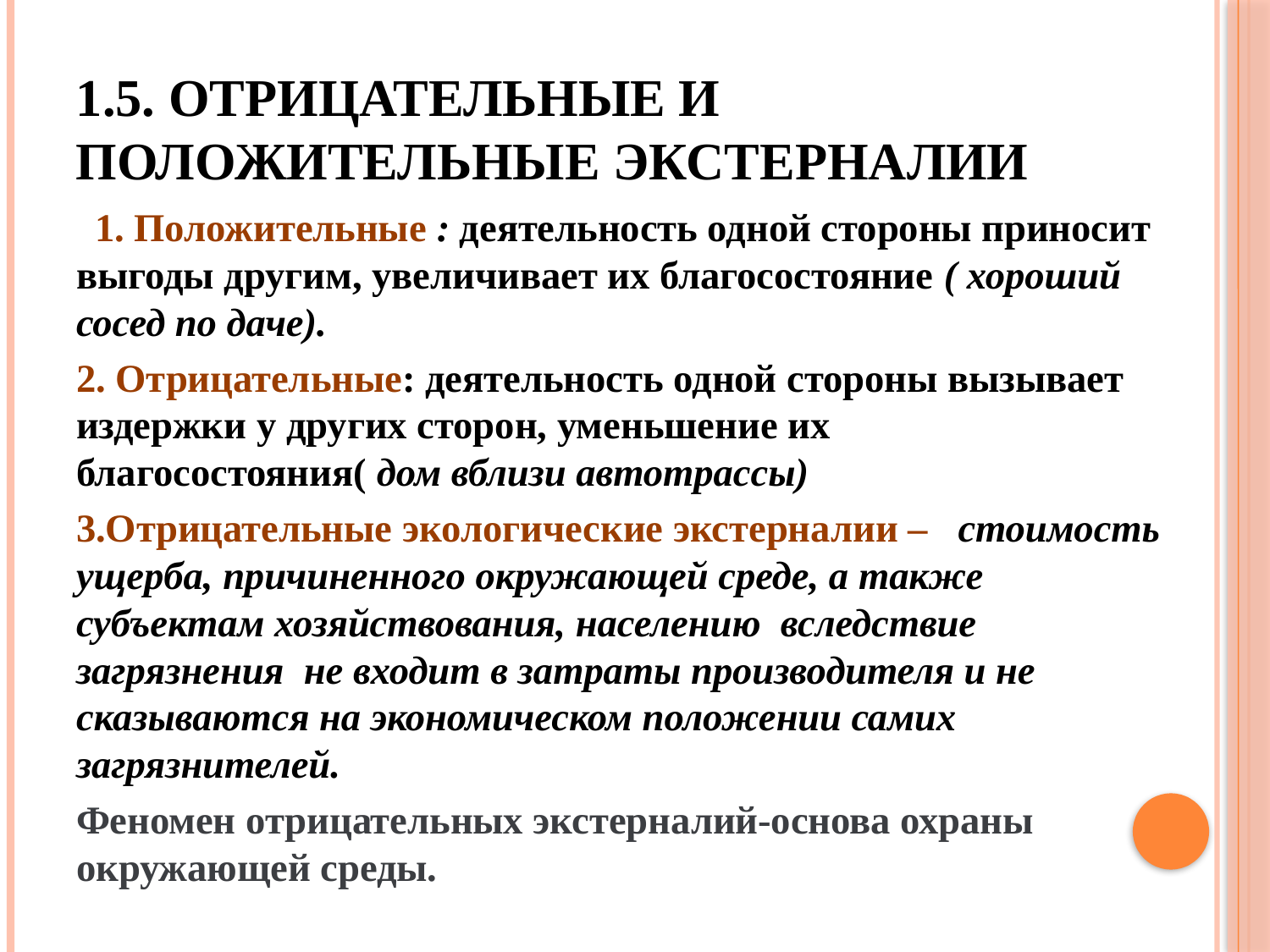

# 1.5. Отрицательные и положительные экстерналии
  1. Положительные : деятельность одной стороны приносит выгоды другим, увеличивает их благосостояние ( хороший сосед по даче).
2. Отрицательные: деятельность одной стороны вызывает издержки у других сторон, уменьшение их благосостояния( дом вблизи автотрассы)
3.Отрицательные экологические экстерналии –   стоимость ущерба, причиненного окружающей среде, а также субъектам хозяйствования, населению  вследствие загрязнения  не входит в затраты производителя и не сказываются на экономическом положении самих загрязнителей.
Феномен отрицательных экстерналий-основа охраны окружающей среды.